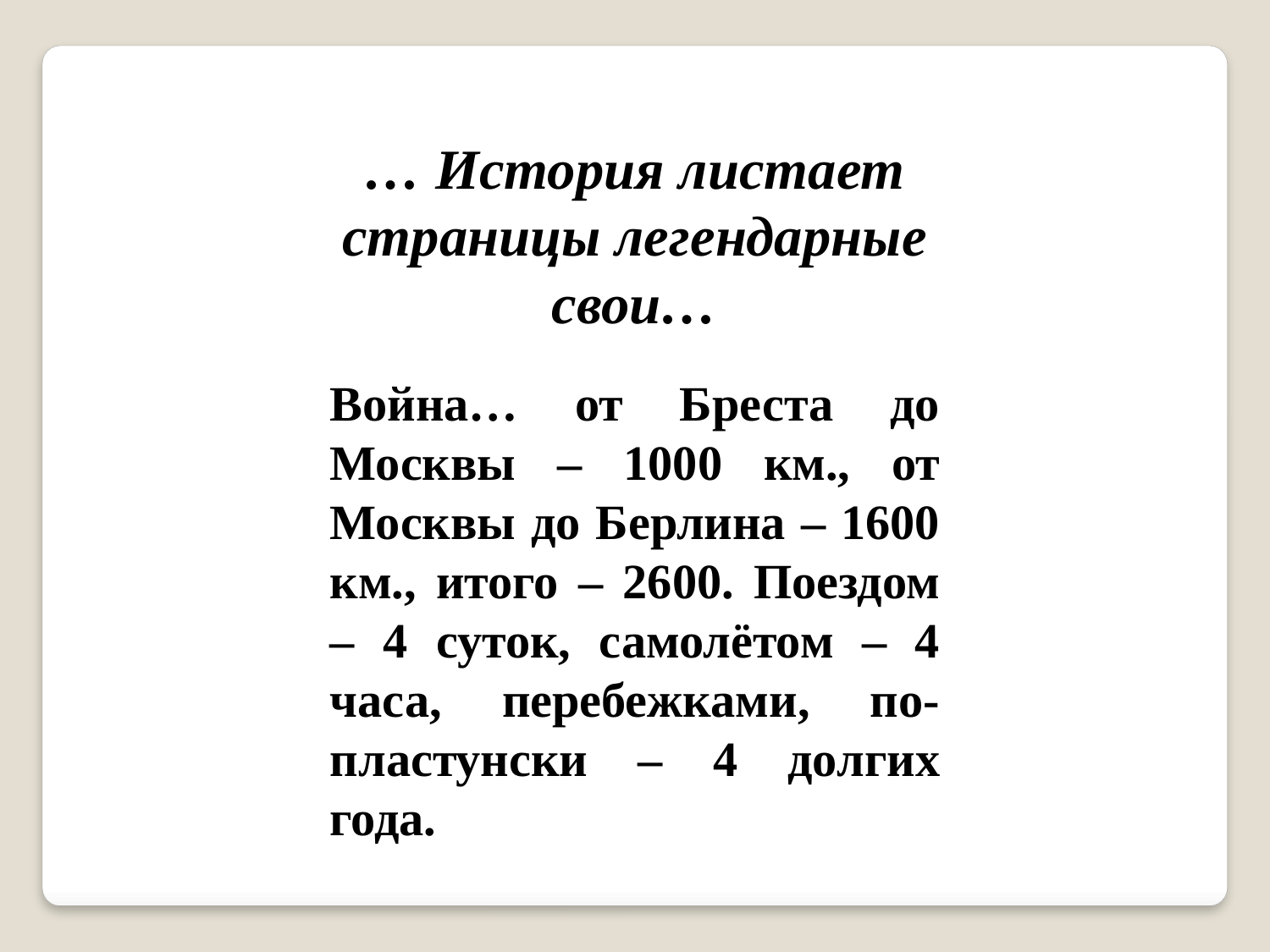

… История листает
страницы легендарные свои…
Война… от Бреста до Москвы – 1000 км., от Москвы до Берлина – 1600 км., итого – 2600. Поездом – 4 суток, самолётом – 4 часа, перебежками, по-пластунски – 4 долгих года.